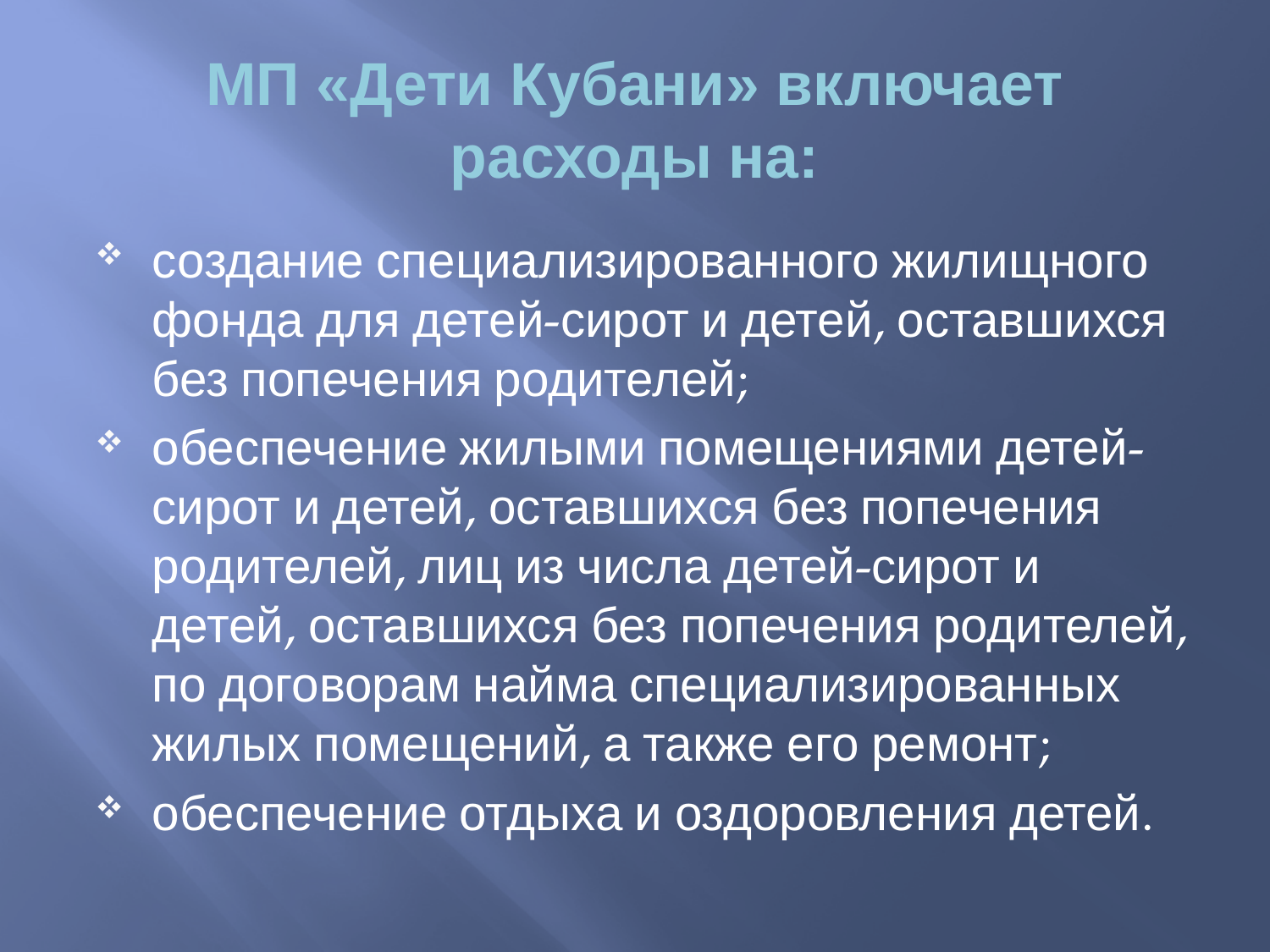

# МП «Дети Кубани» включает расходы на:
создание специализированного жилищного фонда для детей-сирот и детей, оставшихся без попечения родителей;
обеспечение жилыми помещениями детей-сирот и детей, оставшихся без попечения родителей, лиц из числа детей-сирот и детей, оставшихся без попечения родителей, по договорам найма специализированных жилых помещений, а также его ремонт;
обеспечение отдыха и оздоровления детей.